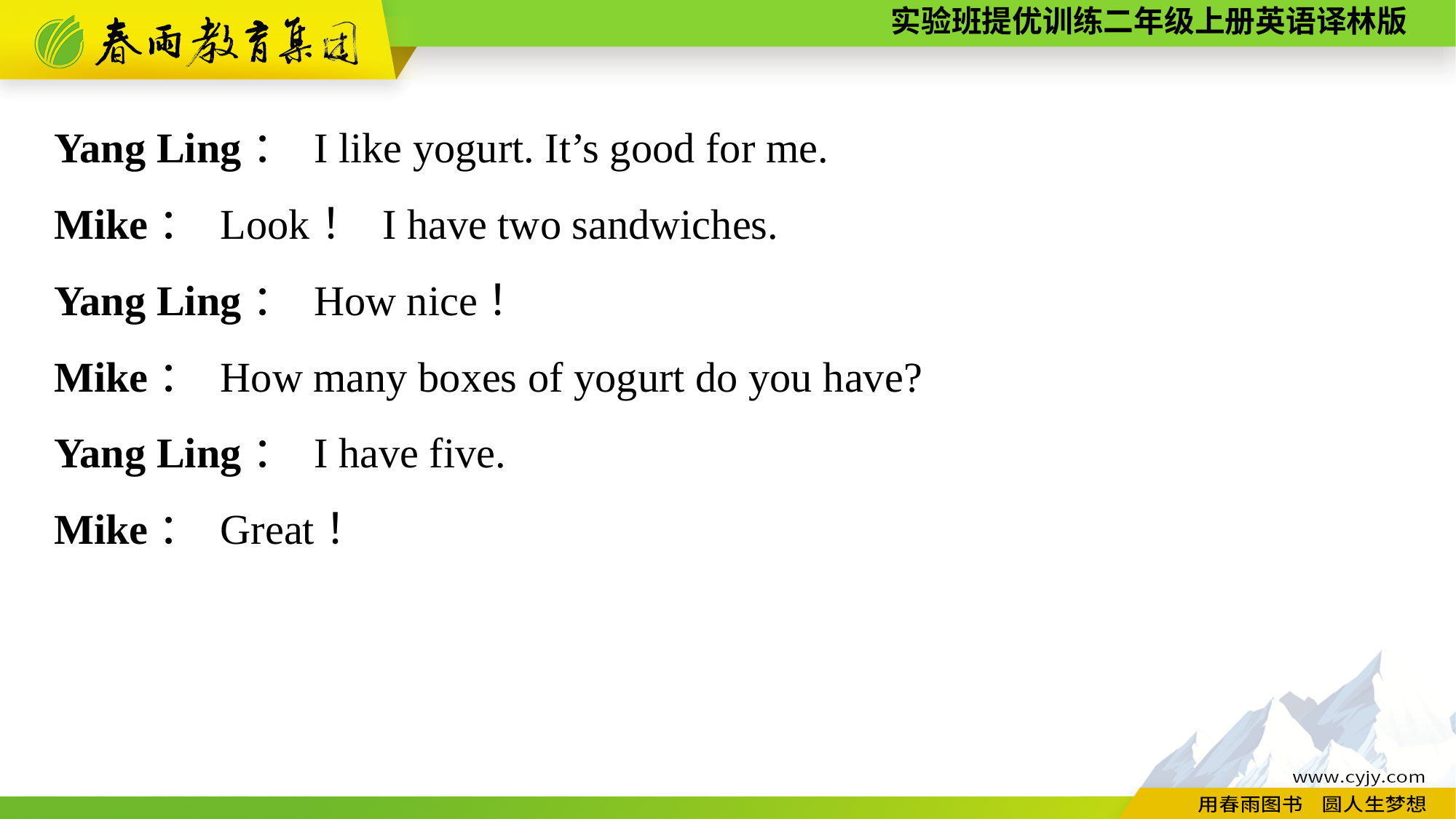

Yang Ling： I like yogurt. It’s good for me.
Mike： Look！ I have two sandwiches.
Yang Ling： How nice！
Mike： How many boxes of yogurt do you have?
Yang Ling： I have five.
Mike： Great！